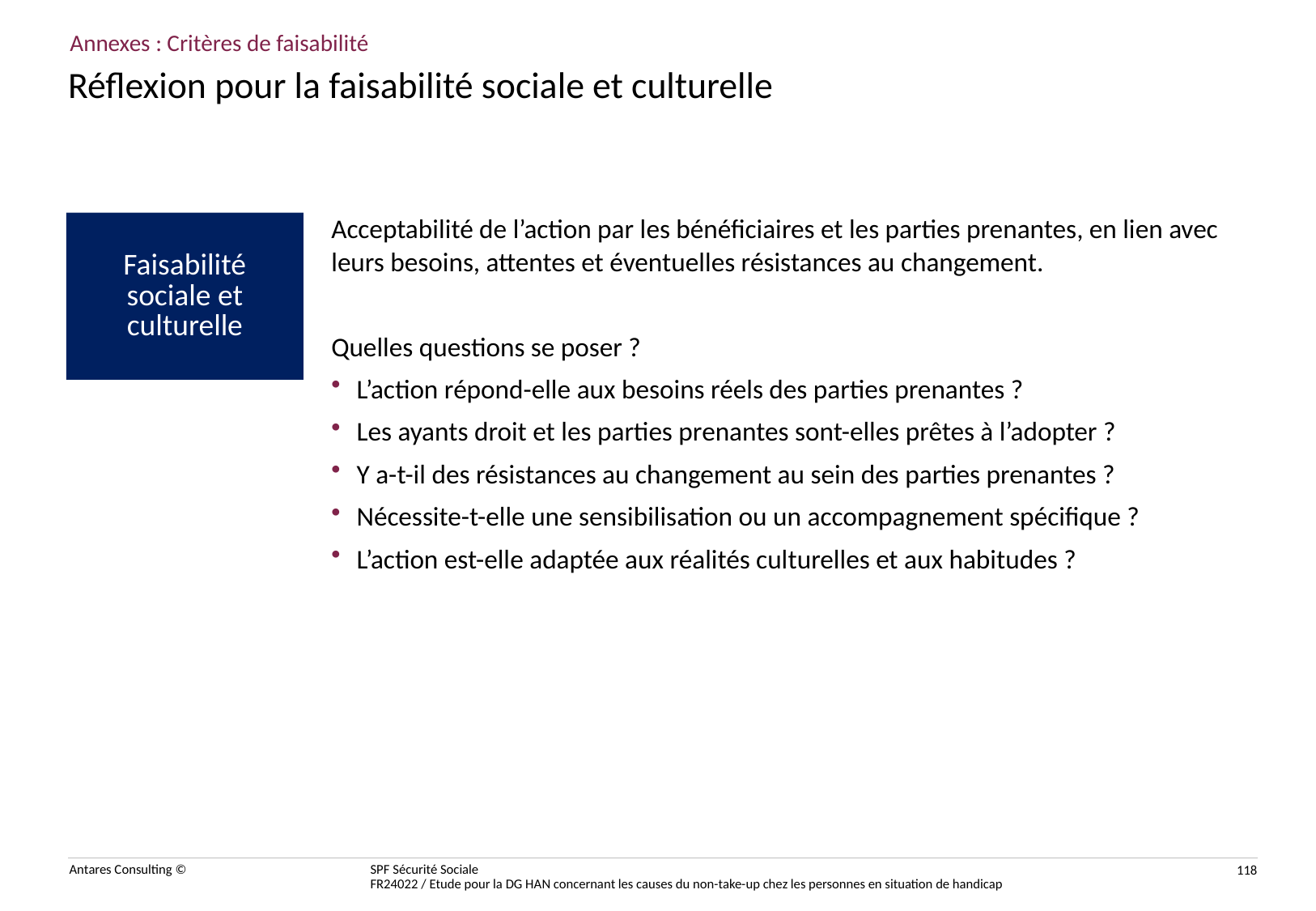

Annexes : Critères de faisabilité
# Réflexion pour la faisabilité sociale et culturelle
Acceptabilité de l’action par les bénéficiaires et les parties prenantes, en lien avec leurs besoins, attentes et éventuelles résistances au changement.

Quelles questions se poser ?
L’action répond-elle aux besoins réels des parties prenantes ?
Les ayants droit et les parties prenantes sont-elles prêtes à l’adopter ?
Y a-t-il des résistances au changement au sein des parties prenantes ?
Nécessite-t-elle une sensibilisation ou un accompagnement spécifique ?
L’action est-elle adaptée aux réalités culturelles et aux habitudes ?
Faisabilité sociale et culturelle